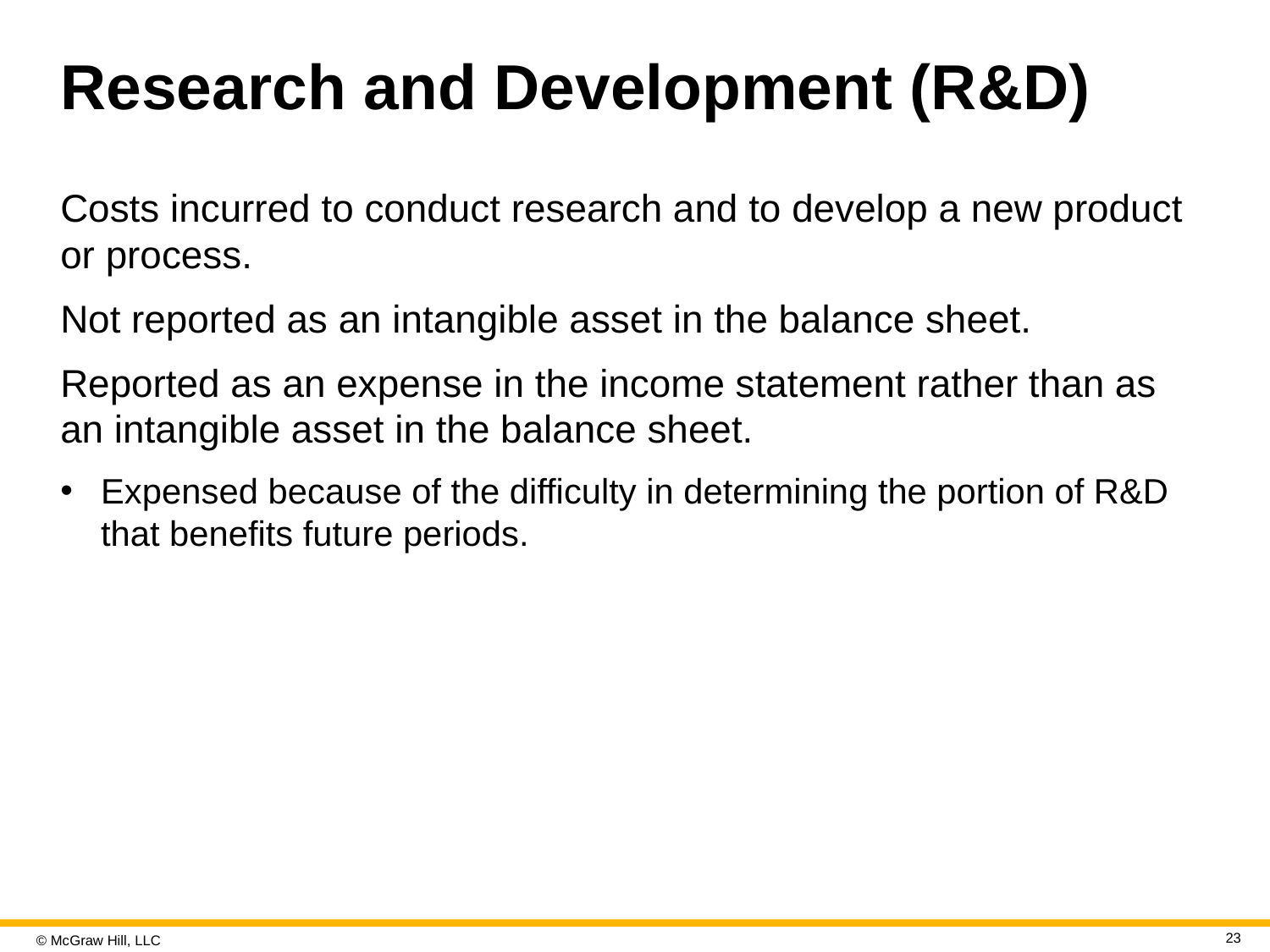

# Research and Development (R&D)
Costs incurred to conduct research and to develop a new product or process.
Not reported as an intangible asset in the balance sheet.
Reported as an expense in the income statement rather than as an intangible asset in the balance sheet.
Expensed because of the difficulty in determining the portion of R&D that benefits future periods.
23